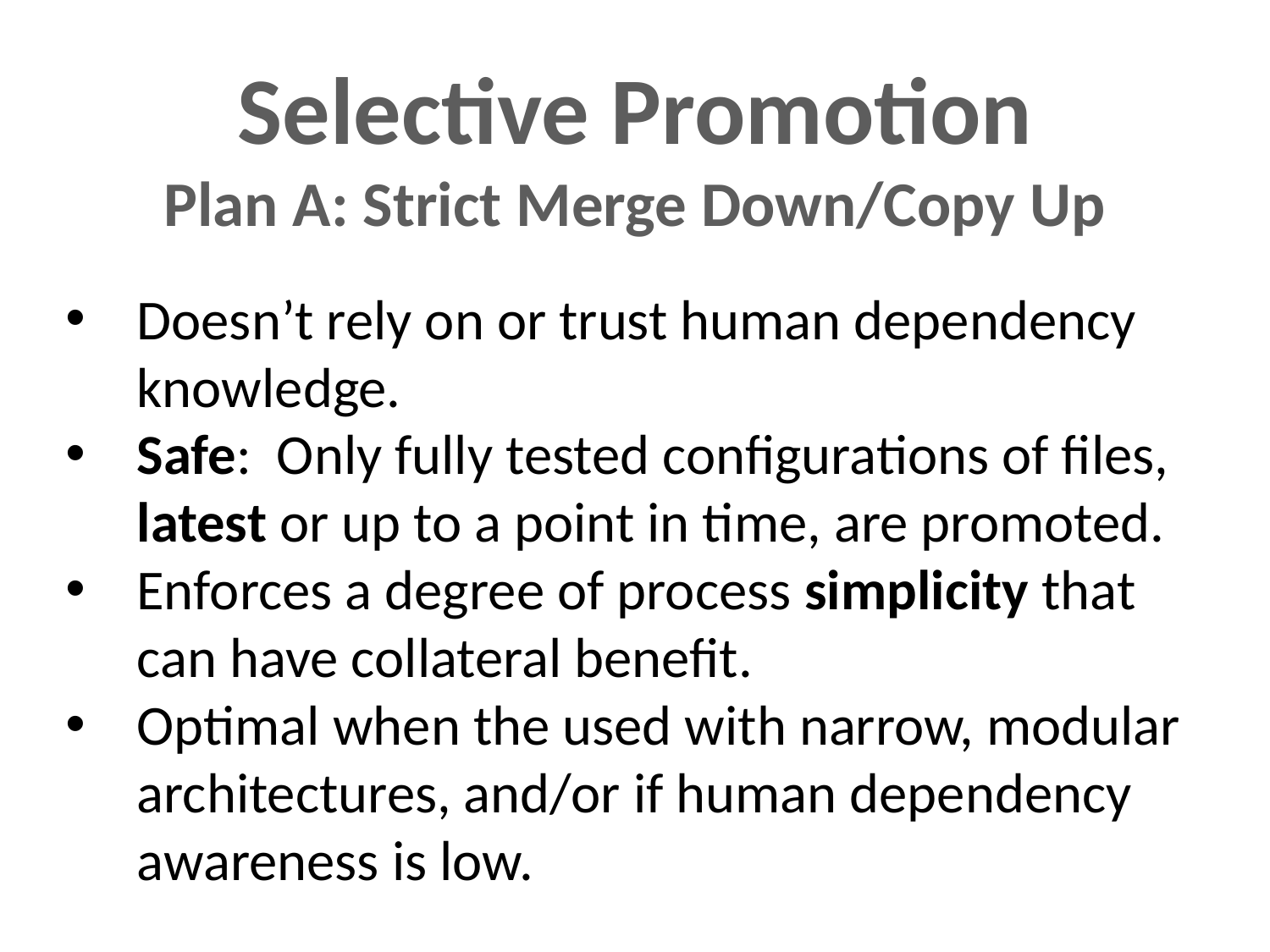

Selective Promotion
Plan A: Strict Merge Down/Copy Up

Doesn’t rely on or trust human dependency knowledge.
Safe:  Only fully tested configurations of files, latest or up to a point in time, are promoted.
Enforces a degree of process simplicity that can have collateral benefit.
Optimal when the used with narrow, modular architectures, and/or if human dependency awareness is low.